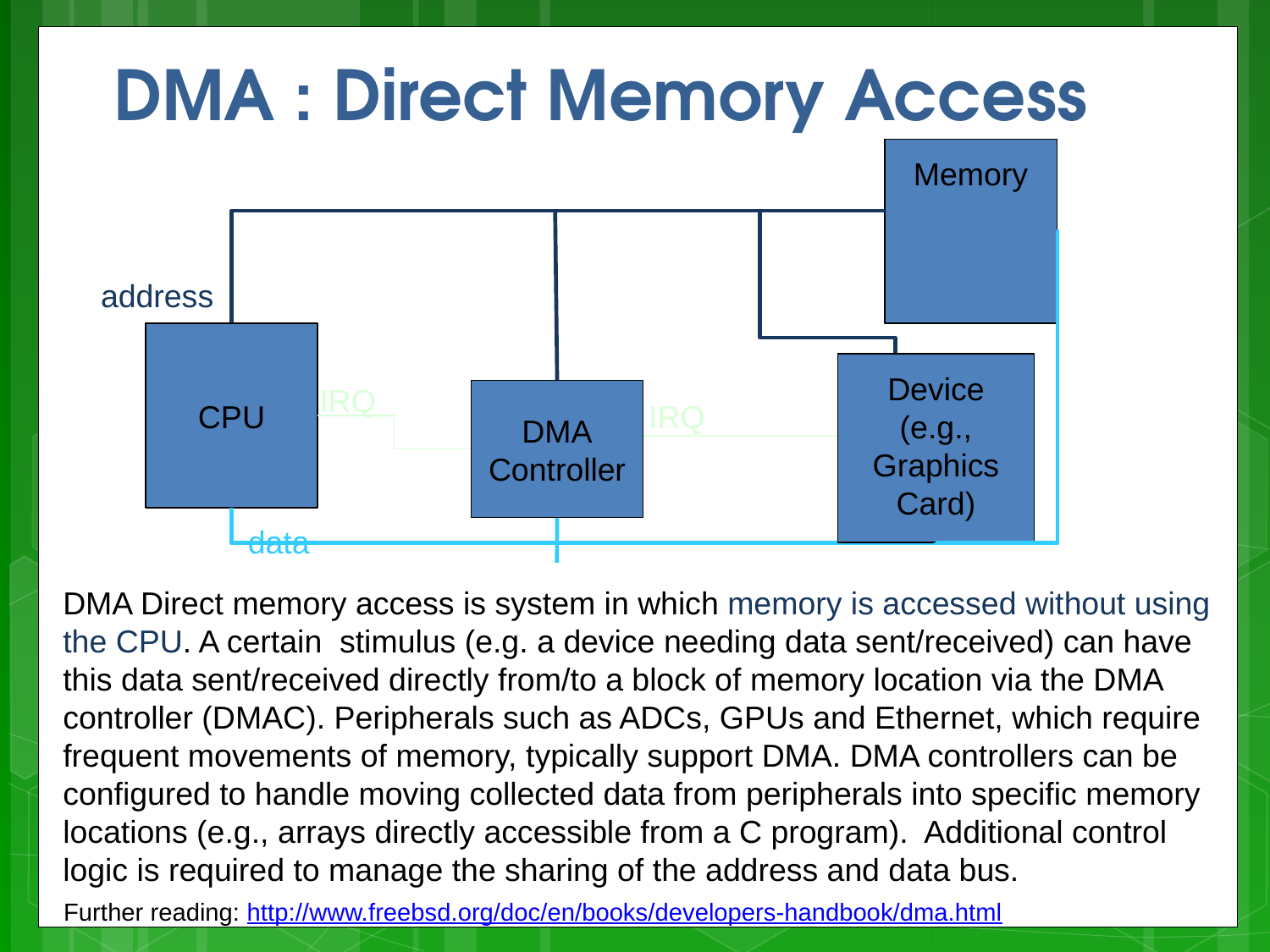

# DMA : Direct Memory Access
Memory
address
CPU
Device
(e.g., Graphics Card)
IRQ
DMA
Controller
IRQ
data
DMA Direct memory access is system in which memory is accessed without using the CPU. A certain  stimulus (e.g. a device needing data sent/received) can have this data sent/received directly from/to a block of memory location via the DMA controller (DMAC). Peripherals such as ADCs, GPUs and Ethernet, which require frequent movements of memory, typically support DMA. DMA controllers can be configured to handle moving collected data from peripherals into specific memory locations (e.g., arrays directly accessible from a C program).  Additional control logic is required to manage the sharing of the address and data bus.

Further reading: http://www.freebsd.org/doc/en/books/developers-handbook/dma.html